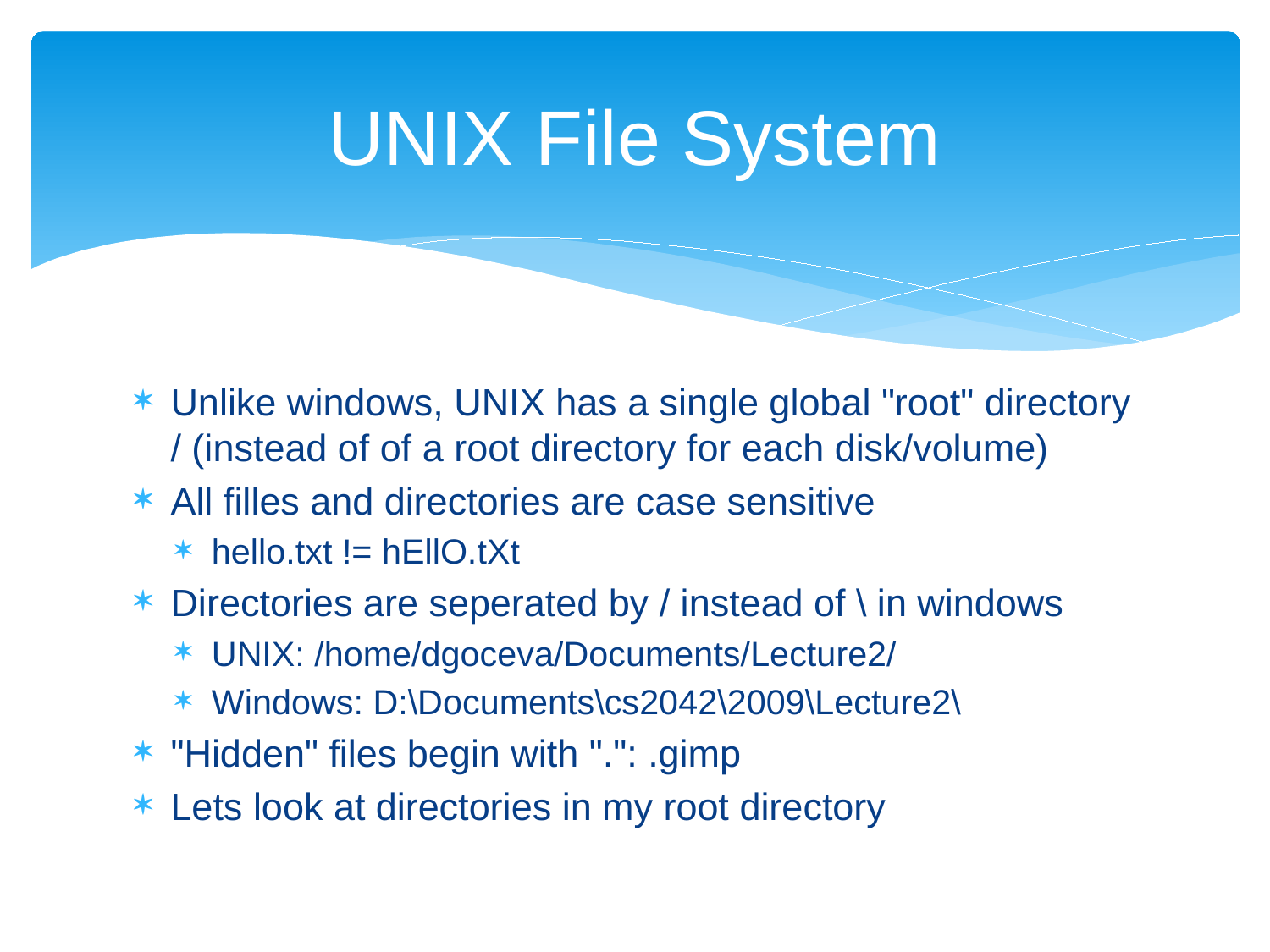

# UNIX File System
Unlike windows, UNIX has a single global "root" directory / (instead of of a root directory for each disk/volume)
All filles and directories are case sensitive
hello.txt != hEllO.tXt
Directories are seperated by / instead of \ in windows
UNIX: /home/dgoceva/Documents/Lecture2/
Windows: D:\Documents\cs2042\2009\Lecture2\
"Hidden" files begin with ".": .gimp
Lets look at directories in my root directory